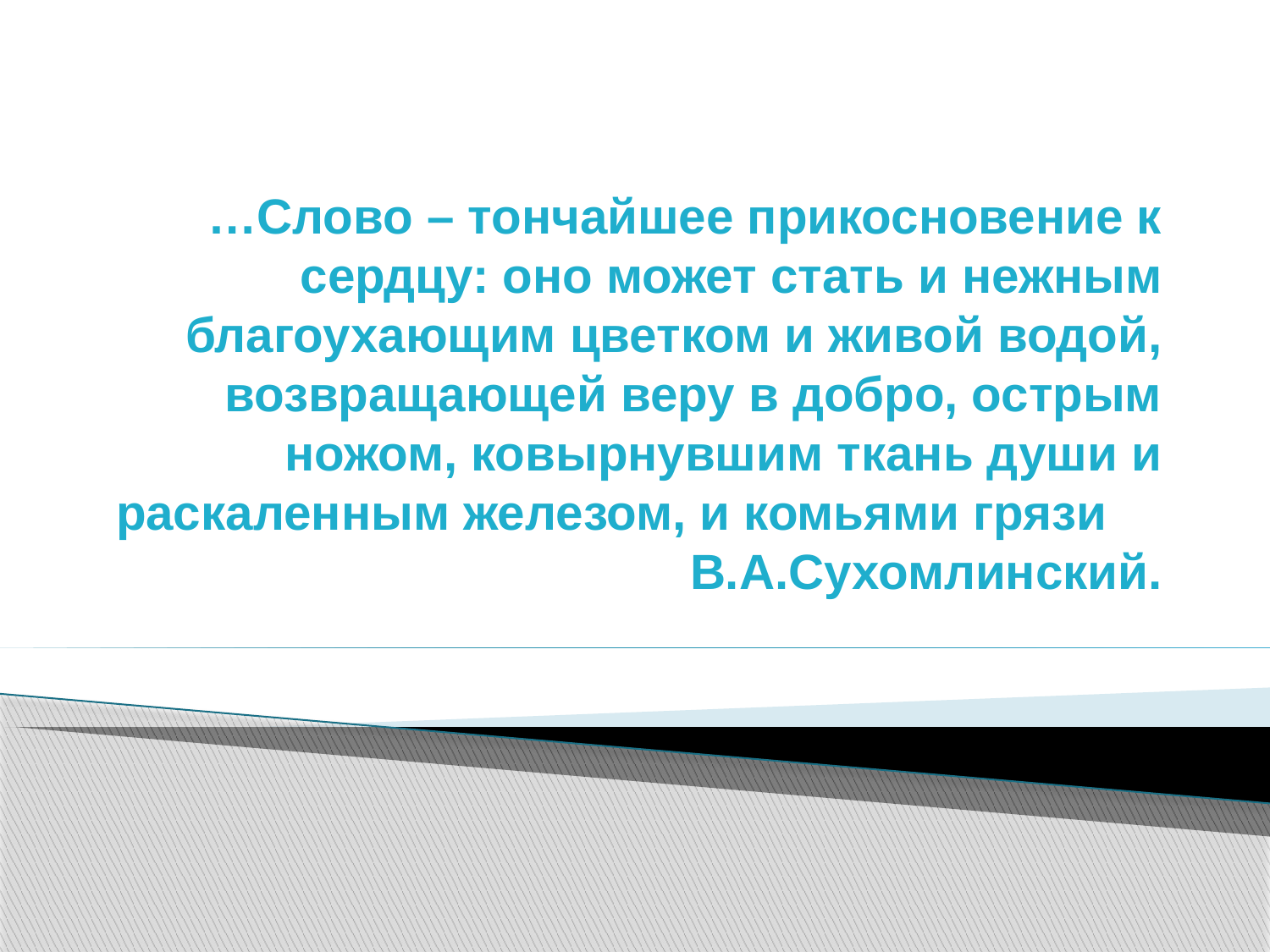

# …Слово – тончайшее прикосновение к сердцу: оно может стать и нежным благоухающим цветком и живой водой, возвращающей веру в добро, острым ножом, ковырнувшим ткань души и раскаленным железом, и комьями грязи       				В.А.Сухомлинский.